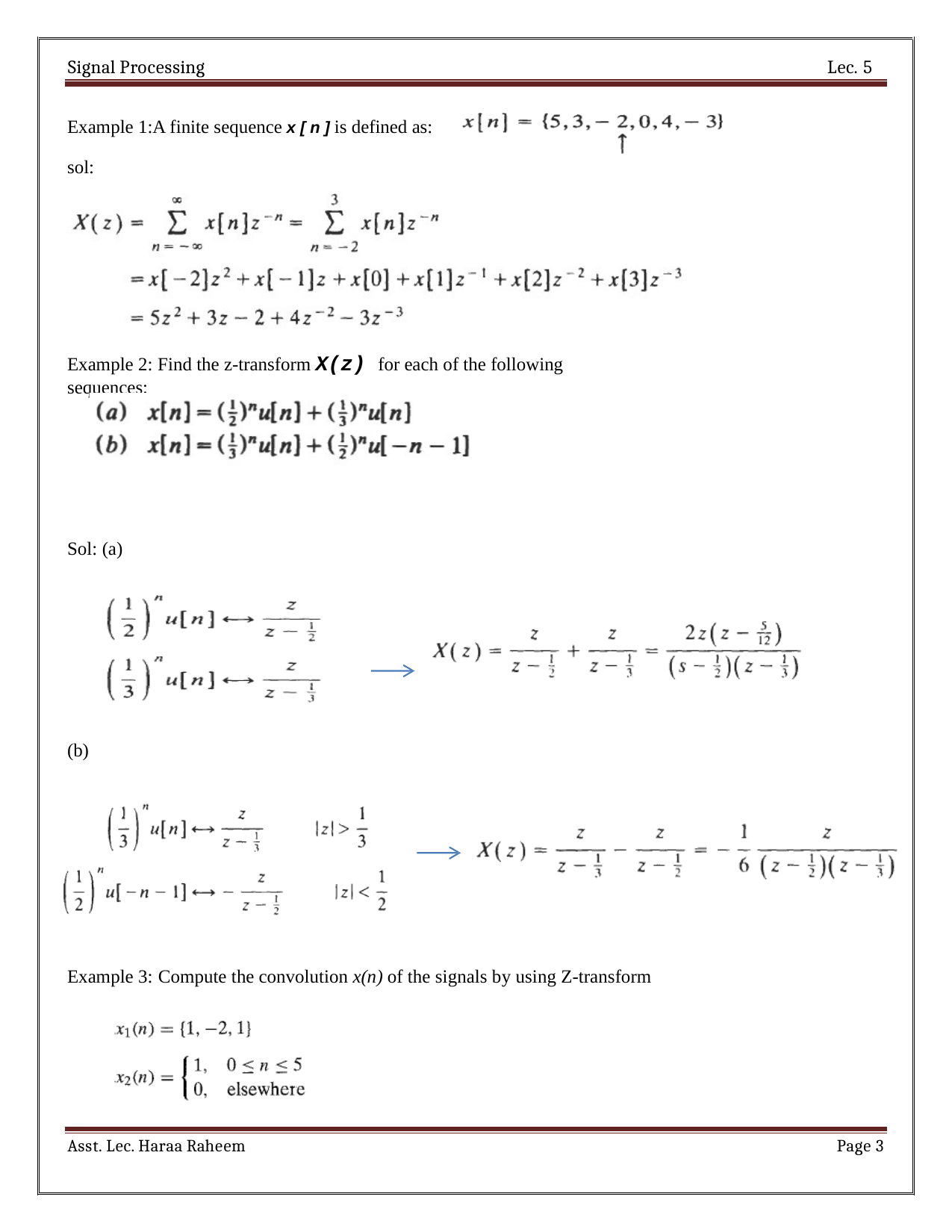

Signal Processing
Lec. 5

Example 1:A finite sequence x [ n ] is defined as: sol:

Example 2: Find the z-transform X(z) for each of the following sequences:

Sol: (a)

(b)

Example 3: Compute the convolution x(n) of the signals by using Z-transform

Asst. Lec. Haraa Raheem
Page 3